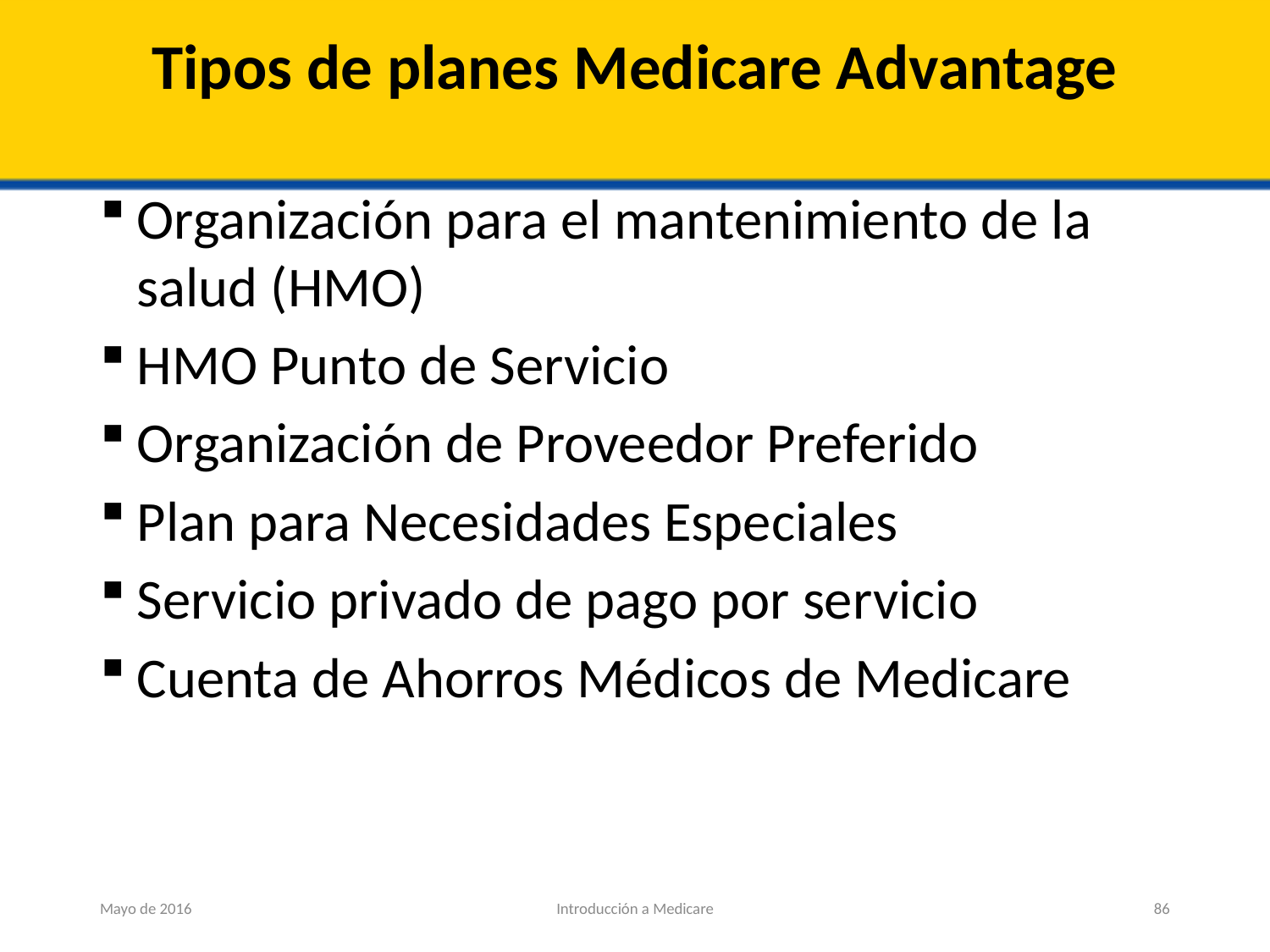

# Tipos de planes Medicare Advantage
Organización para el mantenimiento de la salud (HMO)
HMO Punto de Servicio
Organización de Proveedor Preferido
Plan para Necesidades Especiales
Servicio privado de pago por servicio
Cuenta de Ahorros Médicos de Medicare

Mayo de 2016
Introducción a Medicare
86